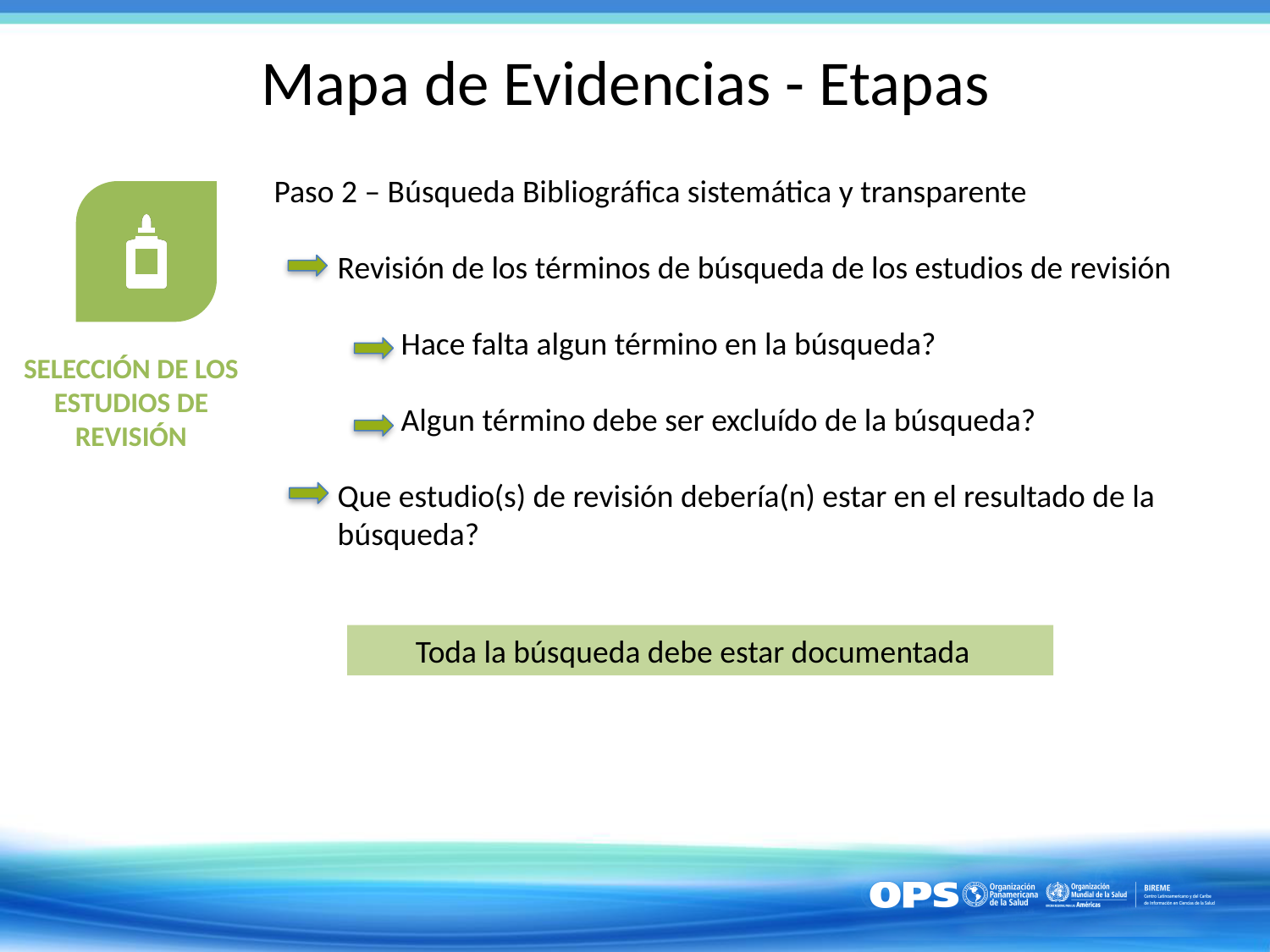

Mapa de Evidencias - Etapas
Paso 2 – Búsqueda Bibliográfica sistemática y transparente

Revisión de los términos de búsqueda de los estudios de revisión

Hace falta algun término en la búsqueda?

Algun término debe ser excluído de la búsqueda?

Que estudio(s) de revisión debería(n) estar en el resultado de la búsqueda?

selección de los estudioS DE revisión

Toda la búsqueda debe estar documentada